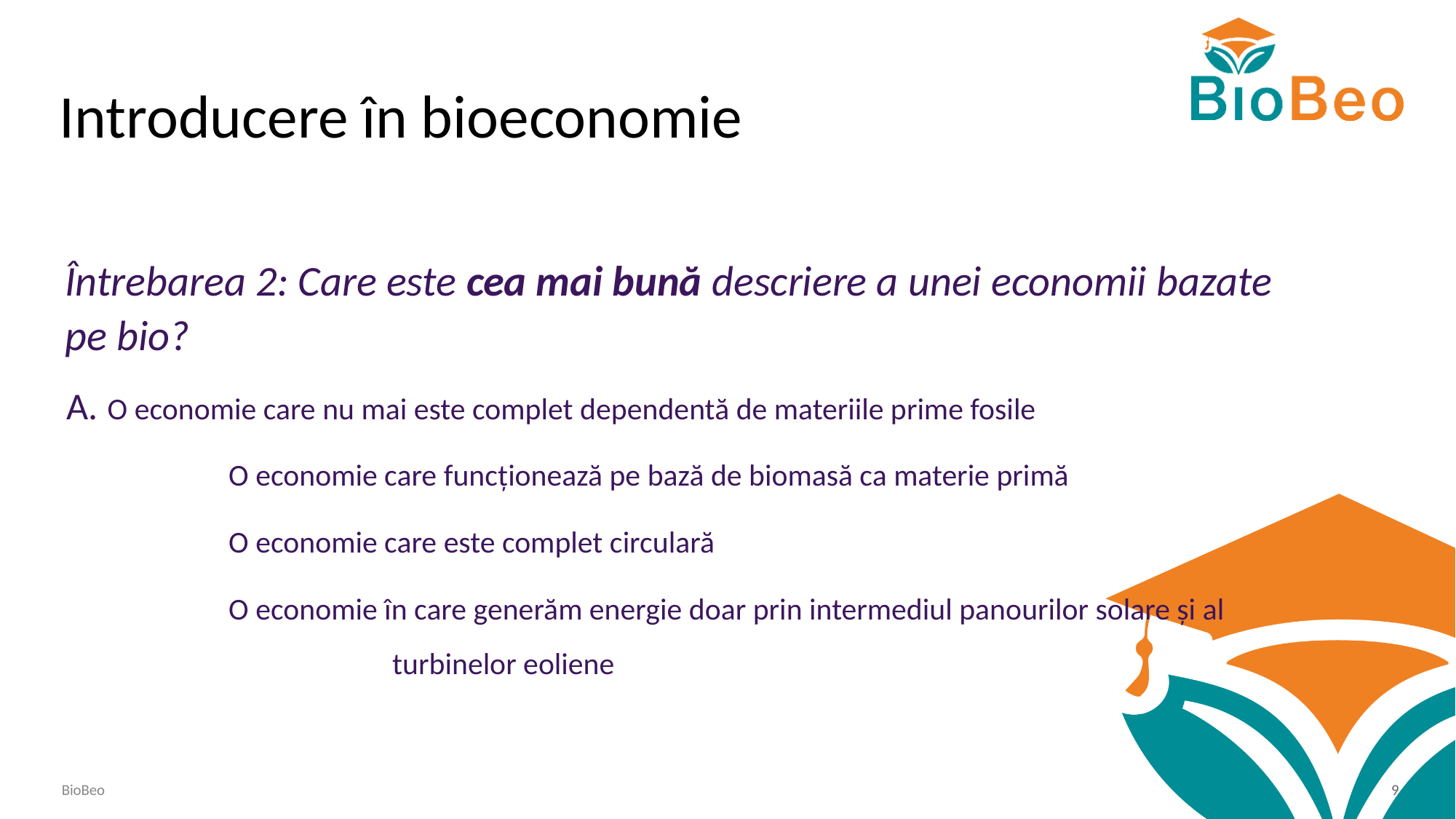

# Introducere în bioeconomie
Întrebarea 2: Care este cea mai bună descriere a unei economii bazate pe bio?
O economie care nu mai este complet dependentă de materiile prime fosile
O economie care funcționează pe bază de biomasă ca materie primă
O economie care este complet circulară
O economie în care generăm energie doar prin intermediul panourilor solare și al 				turbinelor eoliene
BioBeo
9